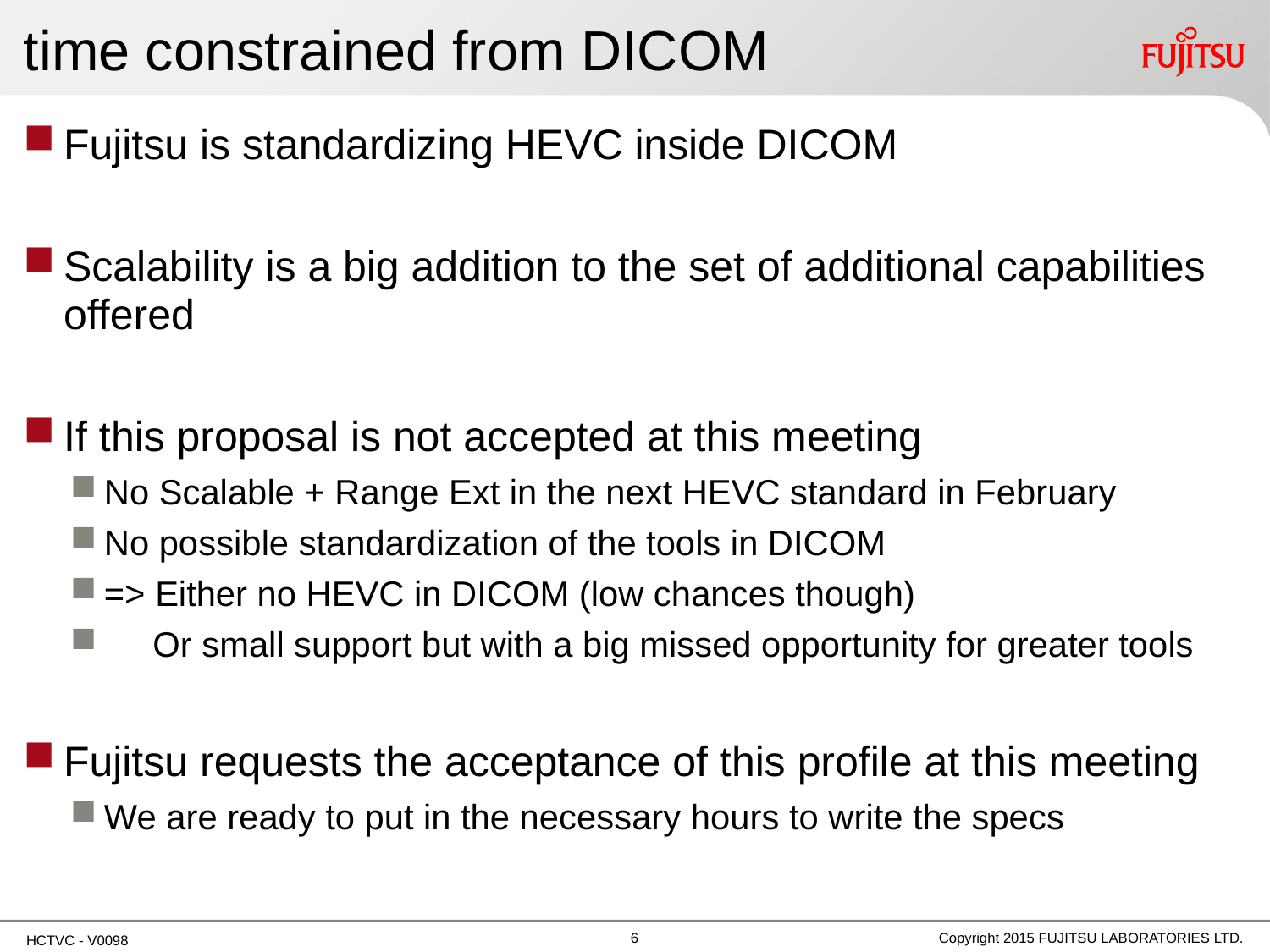

# time constrained from DICOM
Fujitsu is standardizing HEVC inside DICOM

Scalability is a big addition to the set of additional capabilities offered

If this proposal is not accepted at this meeting
No Scalable + Range Ext in the next HEVC standard in February
No possible standardization of the tools in DICOM
=> Either no HEVC in DICOM (low chances though)
     Or small support but with a big missed opportunity for greater tools

Fujitsu requests the acceptance of this profile at this meeting
We are ready to put in the necessary hours to write the specs
6
Copyright 2015 FUJITSU LABORATORIES LTD.